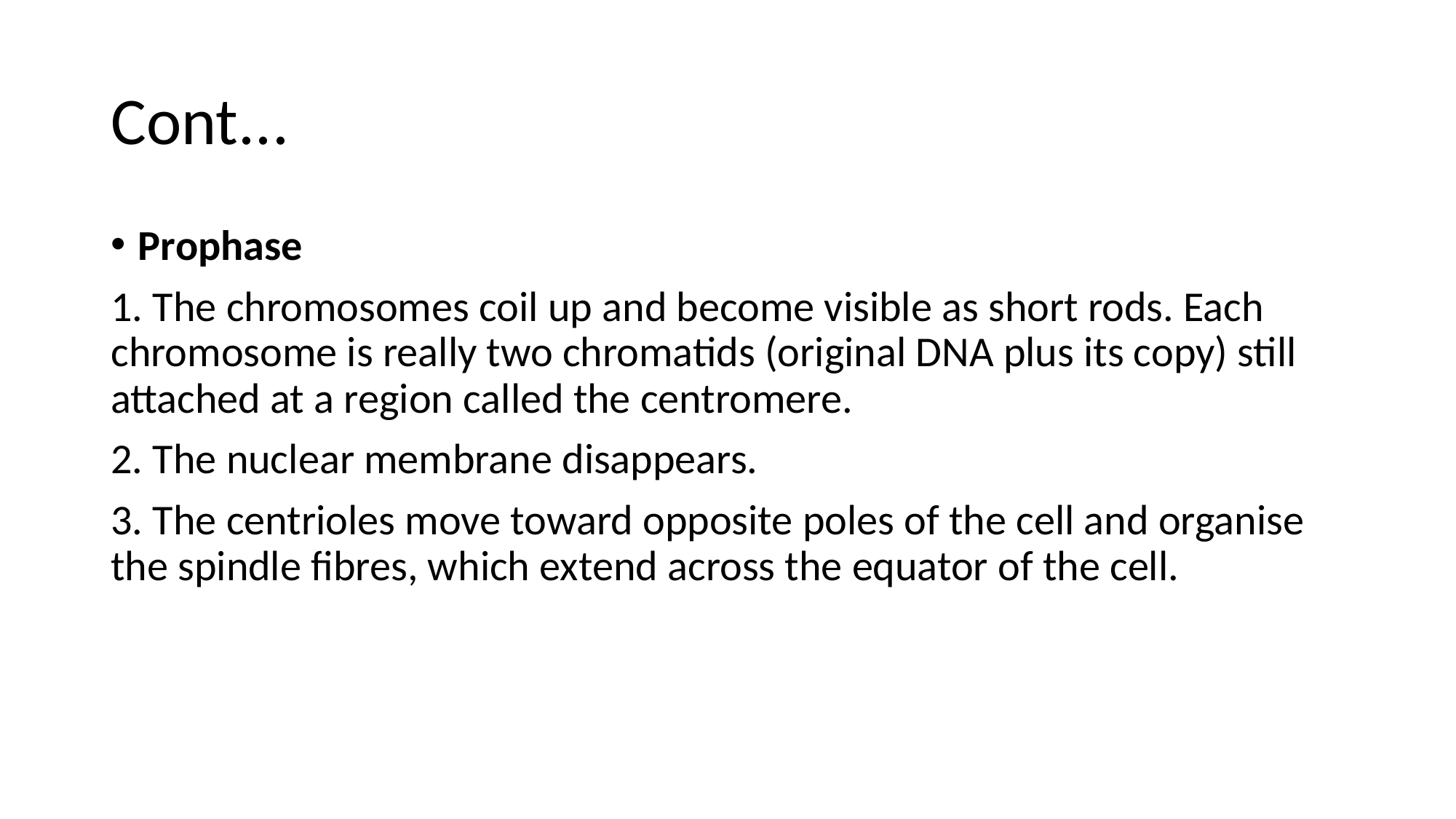

# Cont...
Prophase
1. The chromosomes coil up and become visible as short rods. Each chromosome is really two chromatids (original DNA plus its copy) still attached at a region called the centromere.
2. The nuclear membrane disappears.
3. The centrioles move toward opposite poles of the cell and organise the spindle fibres, which extend across the equator of the cell.